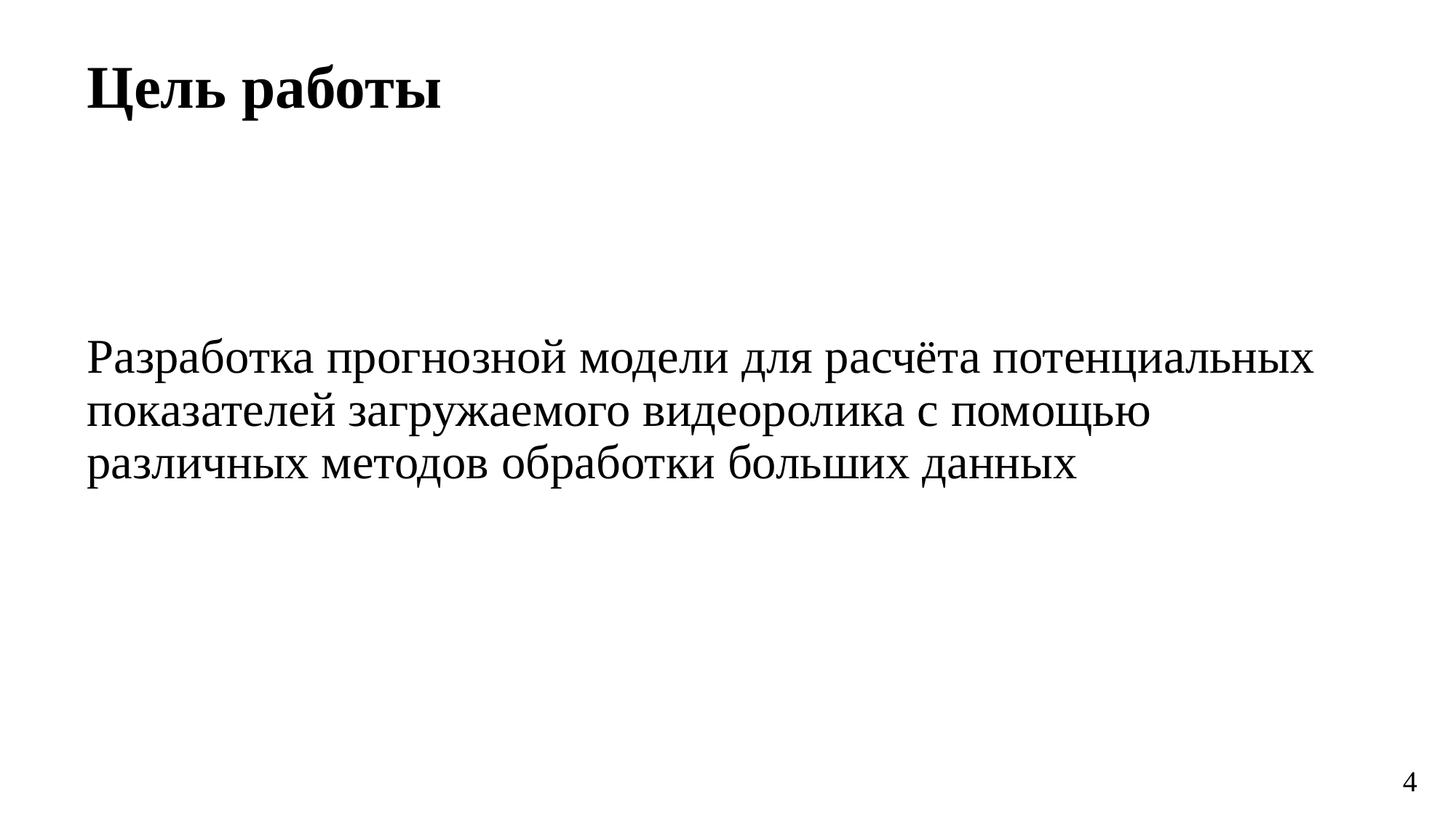

Цель работы
# Разработка прогнозной модели для расчёта потенциальных показателей загружаемого видеоролика с помощью различных методов обработки больших данных
4